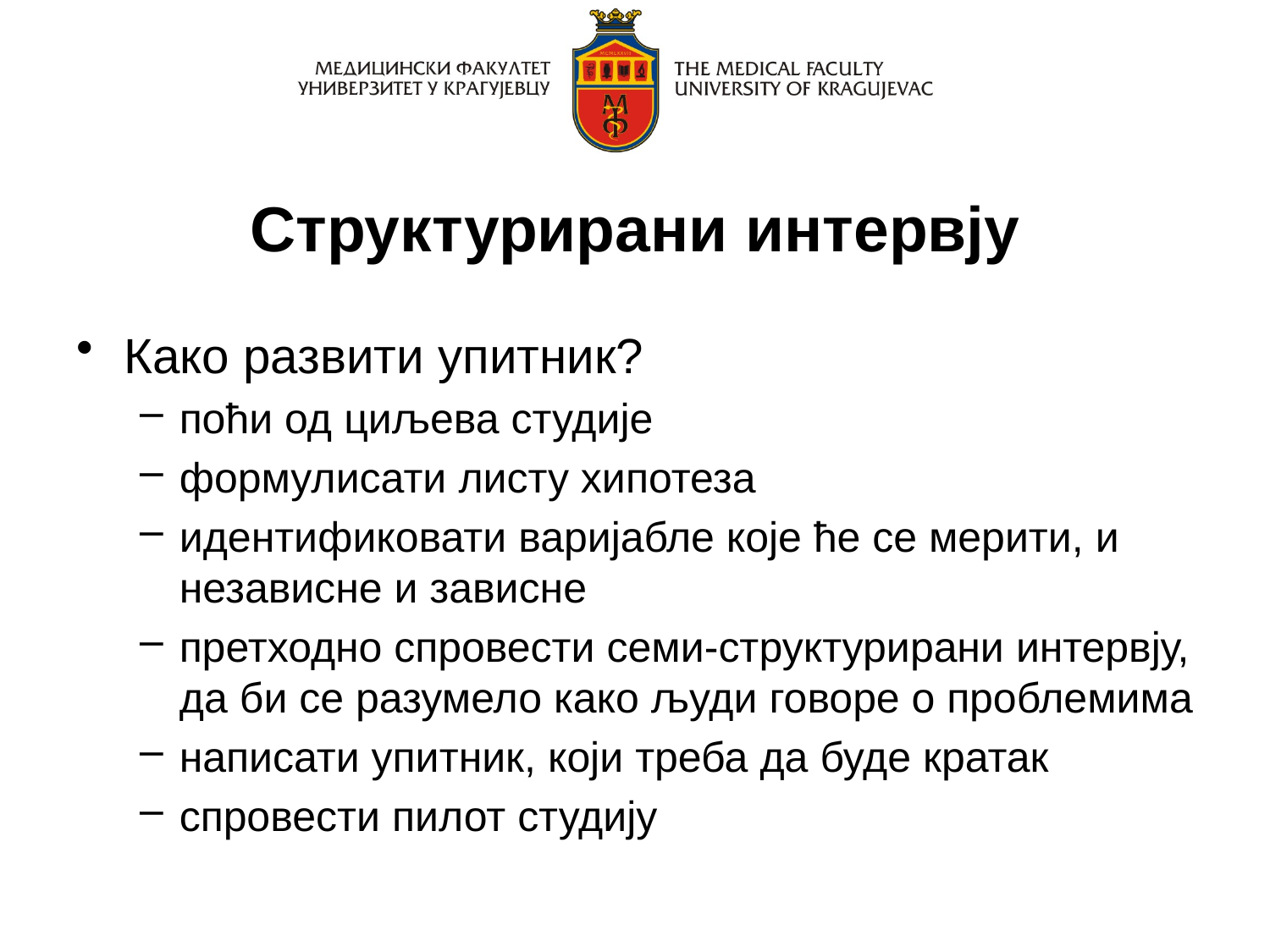

# Структурирани интервју
Како развити упитник?
поћи од циљева студије
формулисати листу хипотеза
идентификовати варијабле које ће се мерити, и независне и зависне
претходно спровести семи-структурирани интервју, да би се разумело како људи говоре о проблемима
написати упитник, који треба да буде кратак
спровести пилот студију